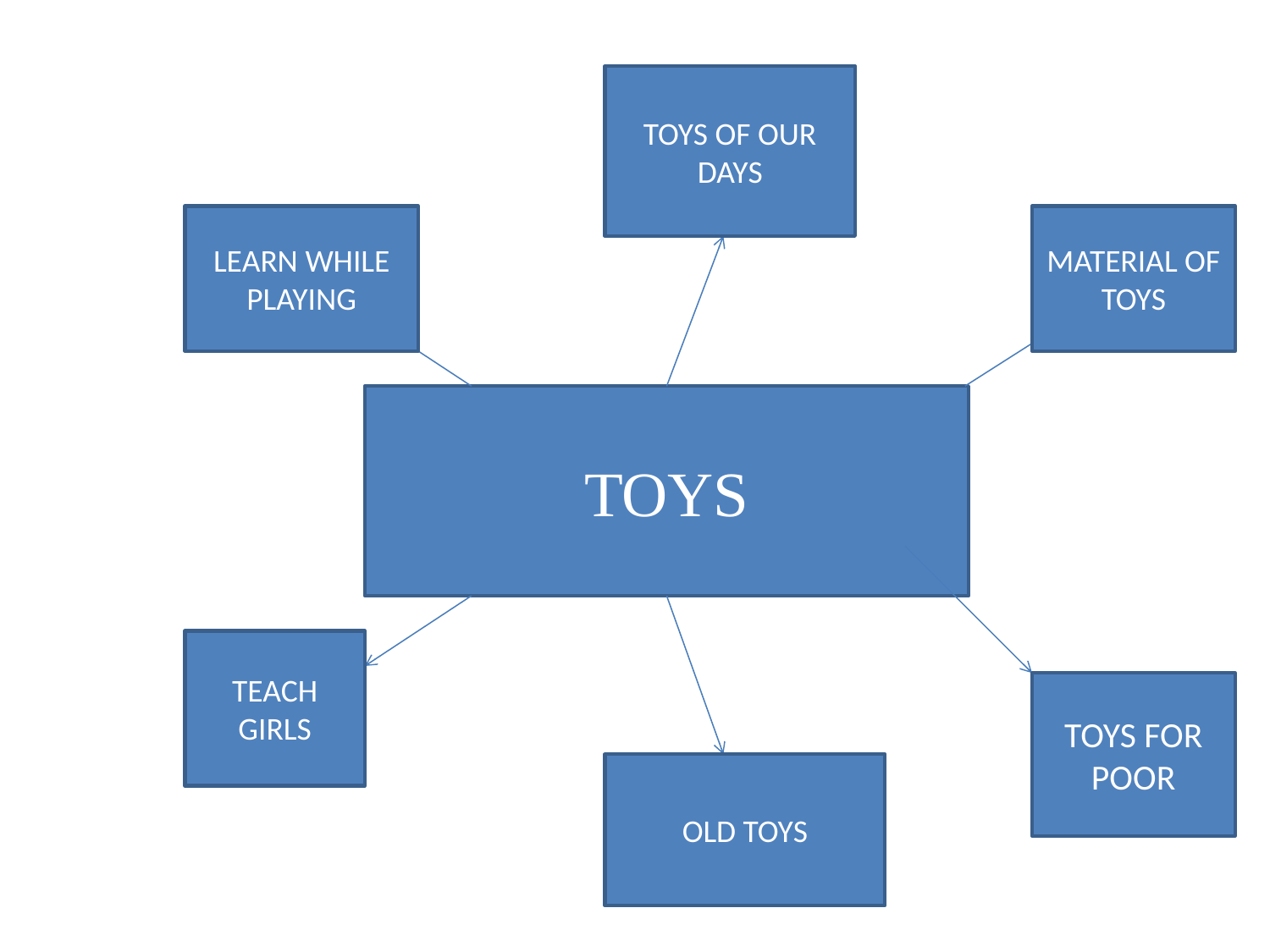

TOYS OF OUR DAYS
LEARN WHILE PLAYING
MATERIAL OF TOYS
TOYS
TEACH GIRLS
TOYS FOR POOR
OLD TOYS